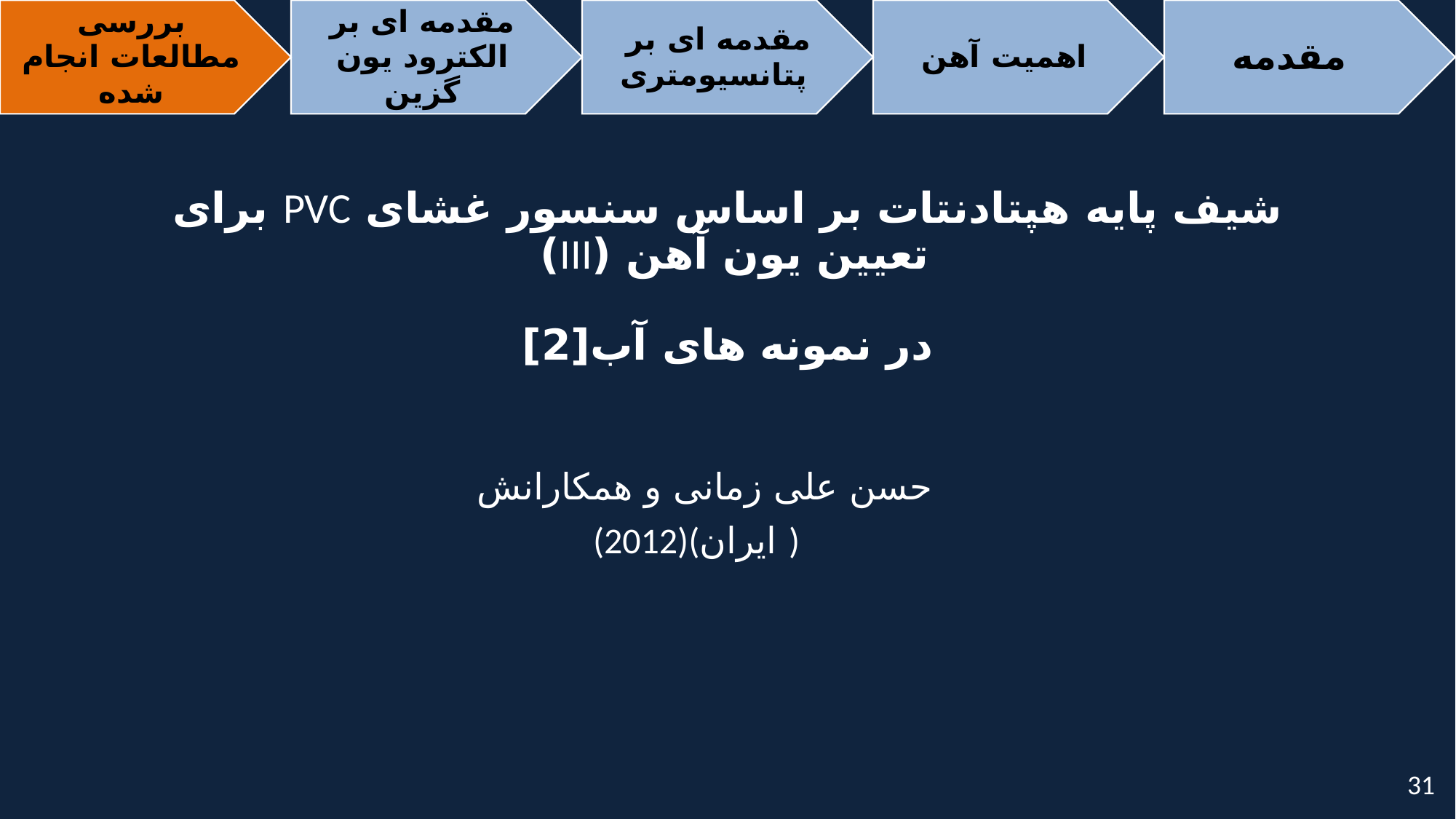

مقدمه
اهمیت آهن
مقدمه ای بر الکترود یون گزین
بررسی مطالعات انجام شده
مقدمه ای بر  پتانسیومتری
# شیف پایه هپتادنتات بر اساس سنسور غشای PVC برای تعیین یون آهن (III) در نمونه های آب[2]
حسن علی زمانی و همکارانش
(2012)(ایران )
31